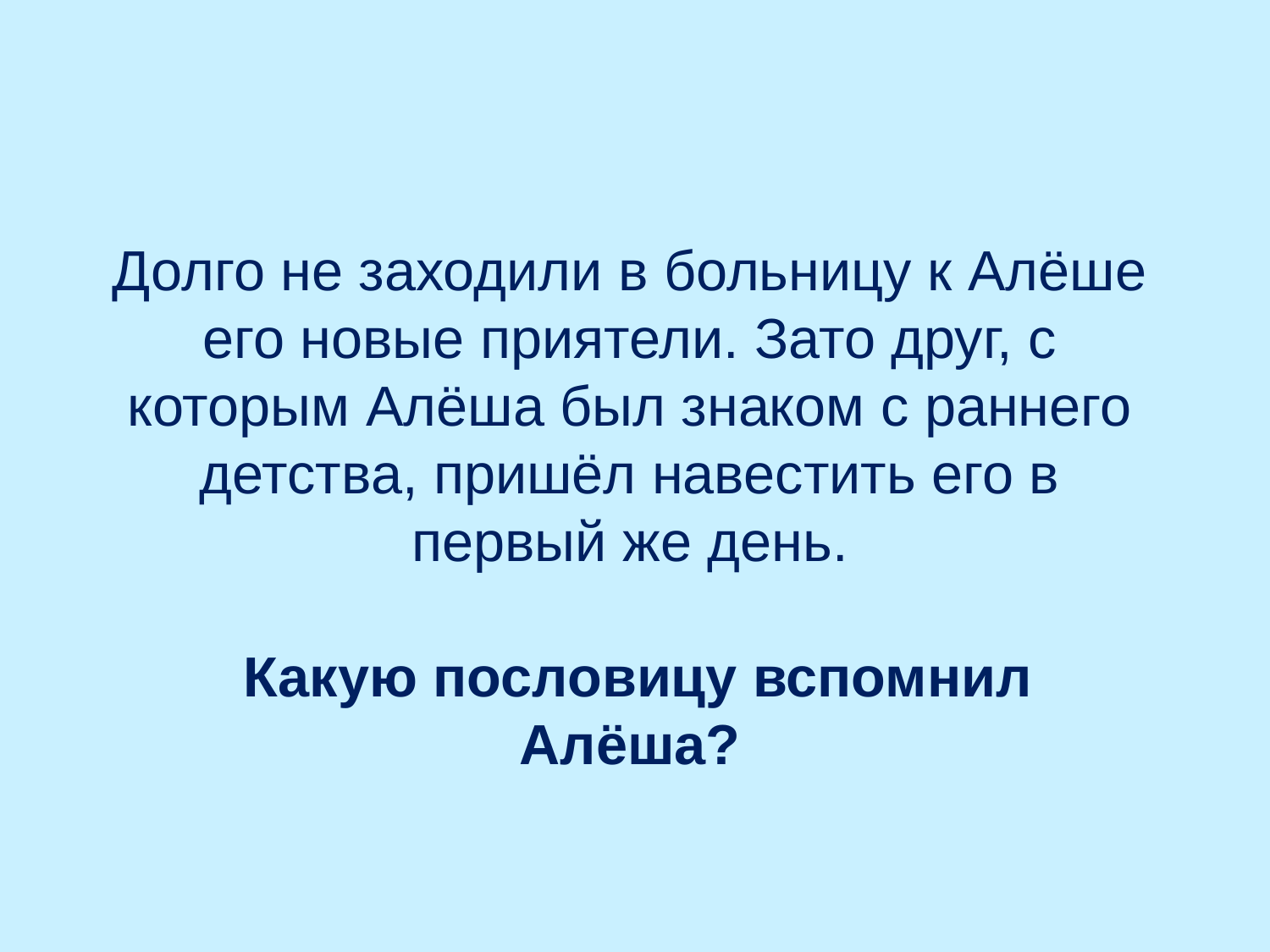

Долго не заходили в больницу к Алёше его новые приятели. Зато друг, с которым Алёша был знаком с раннего детства, пришёл навестить его в первый же день.

 Какую пословицу вспомнил Алёша?